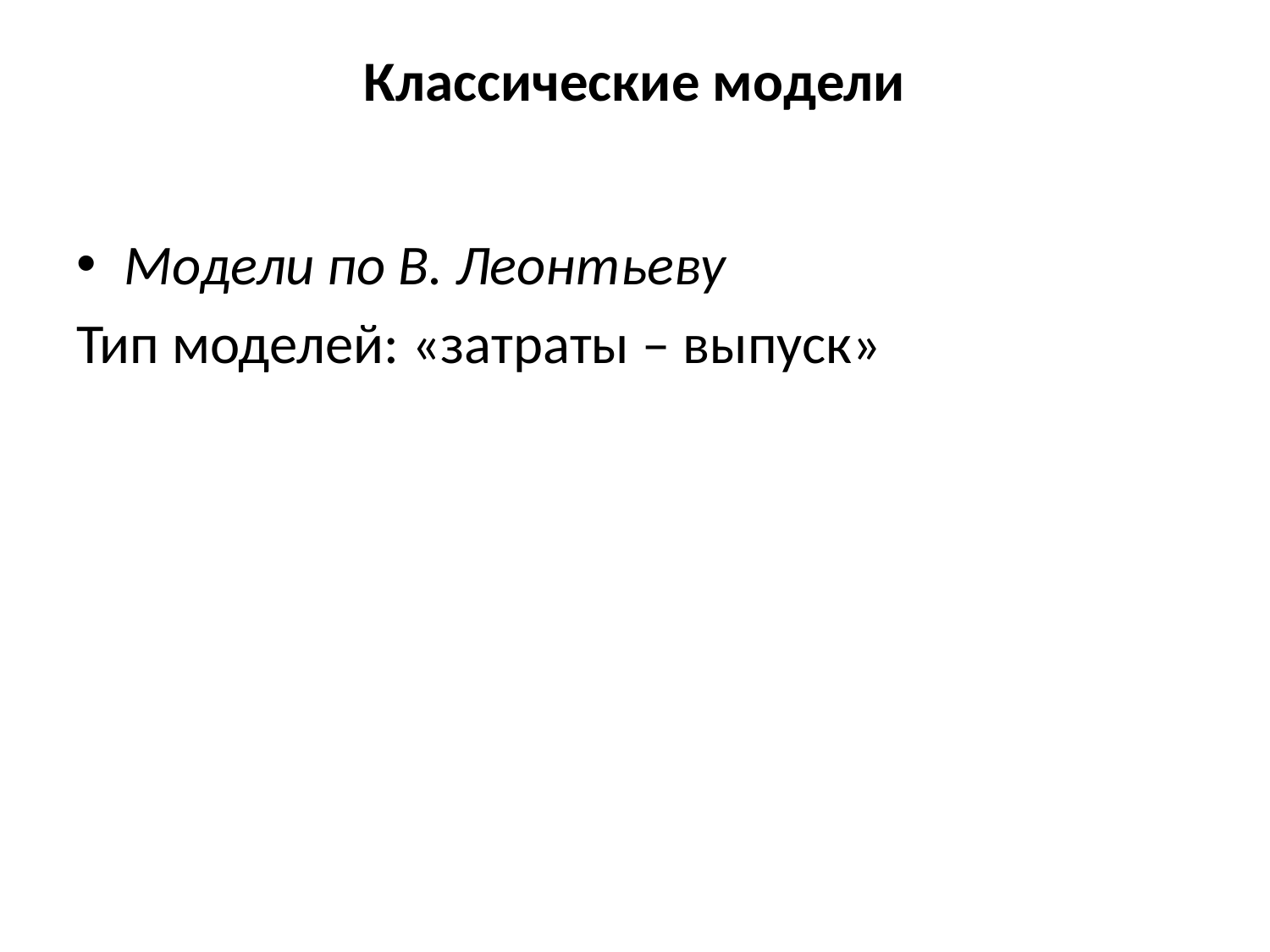

# Классические модели
Модели по В. Леонтьеву
Тип моделей: «затраты – выпуск»